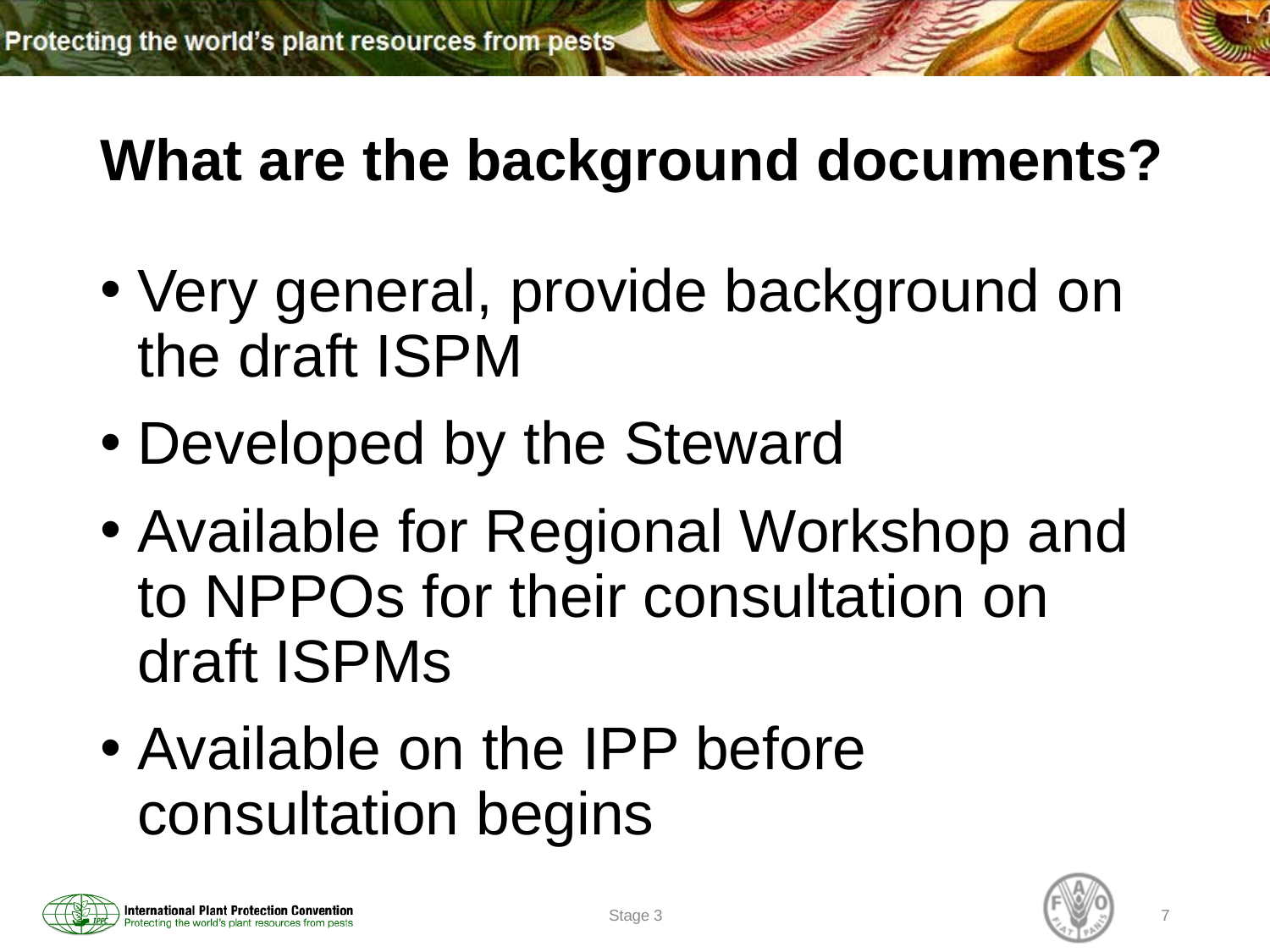

# What are the background documents?
Very general, provide background on the draft ISPM
Developed by the Steward
Available for Regional Workshop and to NPPOs for their consultation on draft ISPMs
Available on the IPP before consultation begins
Stage 3
7